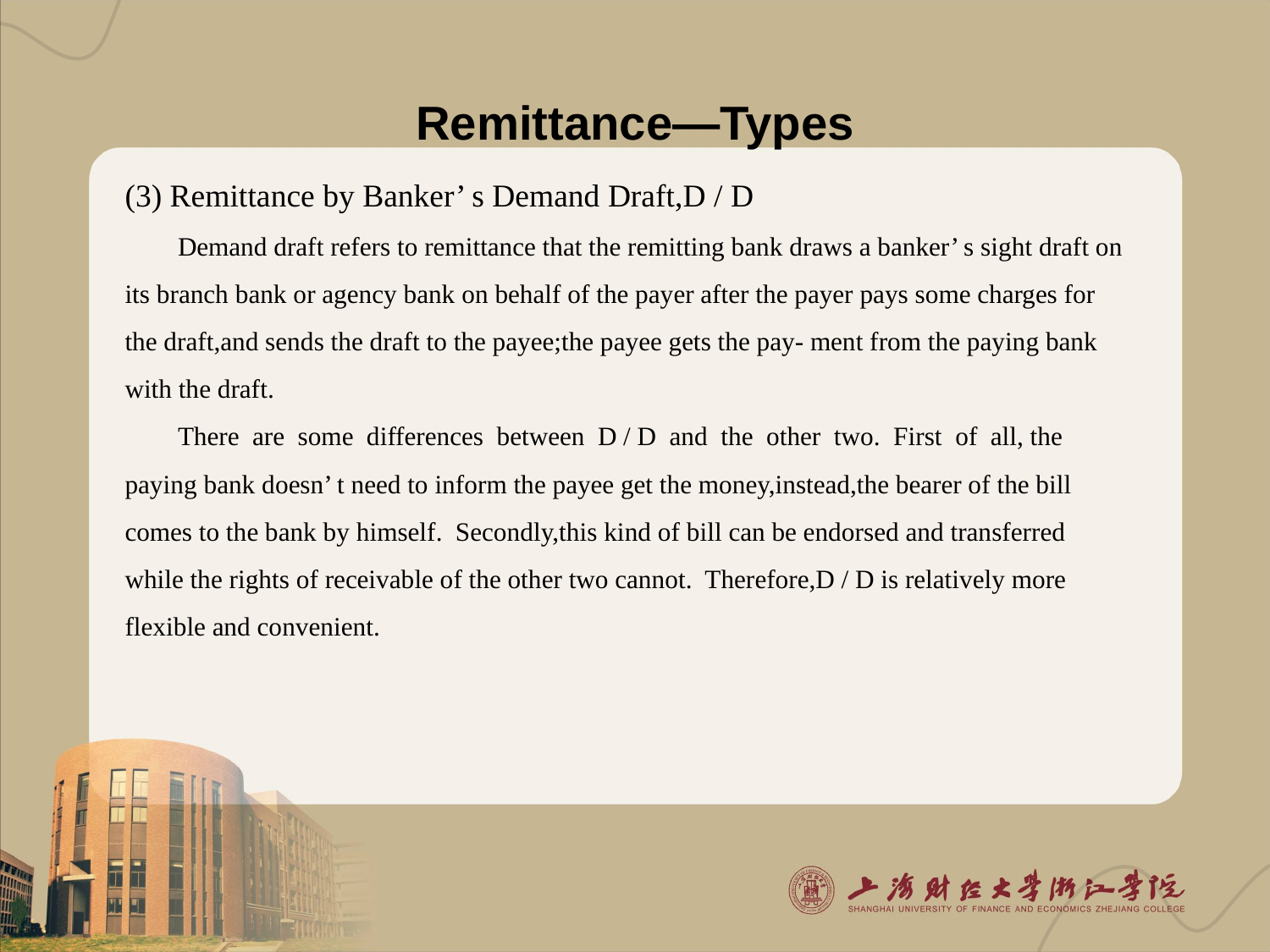

# Remittance—Types
(3) Remittance by Banker’ s Demand Draft,D / D
Demand draft refers to remittance that the remitting bank draws a banker’ s sight draft on its branch bank or agency bank on behalf of the payer after the payer pays some charges for the draft,and sends the draft to the payee;the payee gets the pay- ment from the paying bank with the draft.
There  are  some  differences  between  D / D  and  the  other  two.  First  of  all, the paying bank doesn’ t need to inform the payee get the money,instead,the bearer of the bill comes to the bank by himself.  Secondly,this kind of bill can be endorsed and transferred while the rights of receivable of the other two cannot.  Therefore,D / D is relatively more flexible and convenient.